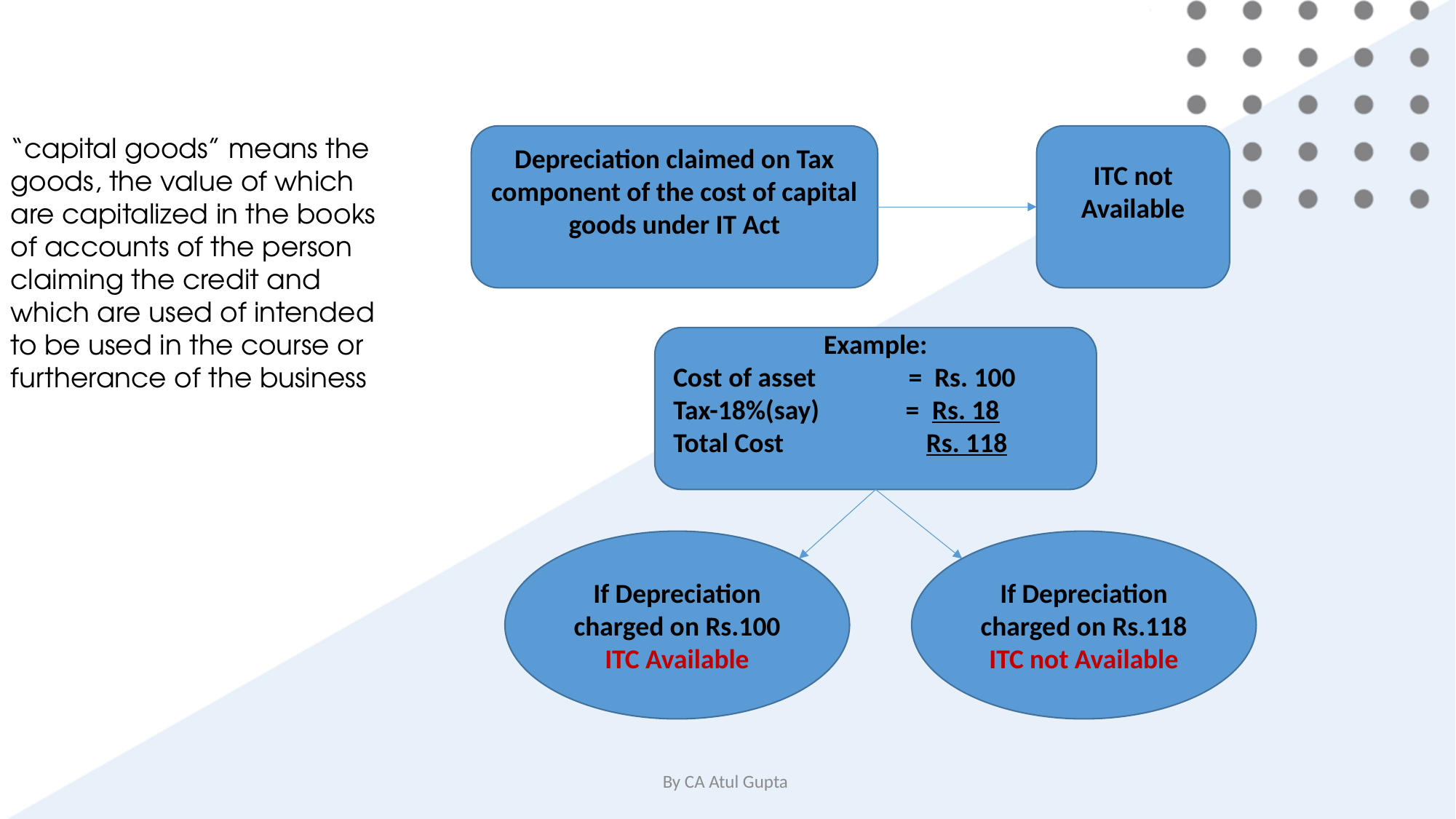

Apportionment of Input Tax Credit in case of Capital Goods

“capital goods” means the goods, the value of which are capitalized in the books of accounts of the person claiming the credit and which are used of intended to be used in the course or furtherance of the business

Depreciation claimed on Tax component of the cost of capital goods under IT Act

ITC not Available

Example:
Cost of asset               =  Rs. 100
Tax-18%(say)              =  Rs. 18
Total Cost                       Rs. 118

If Depreciation charged on Rs.100
ITC Available
If Depreciation charged on Rs.118
ITC not Available
By CA Atul Gupta